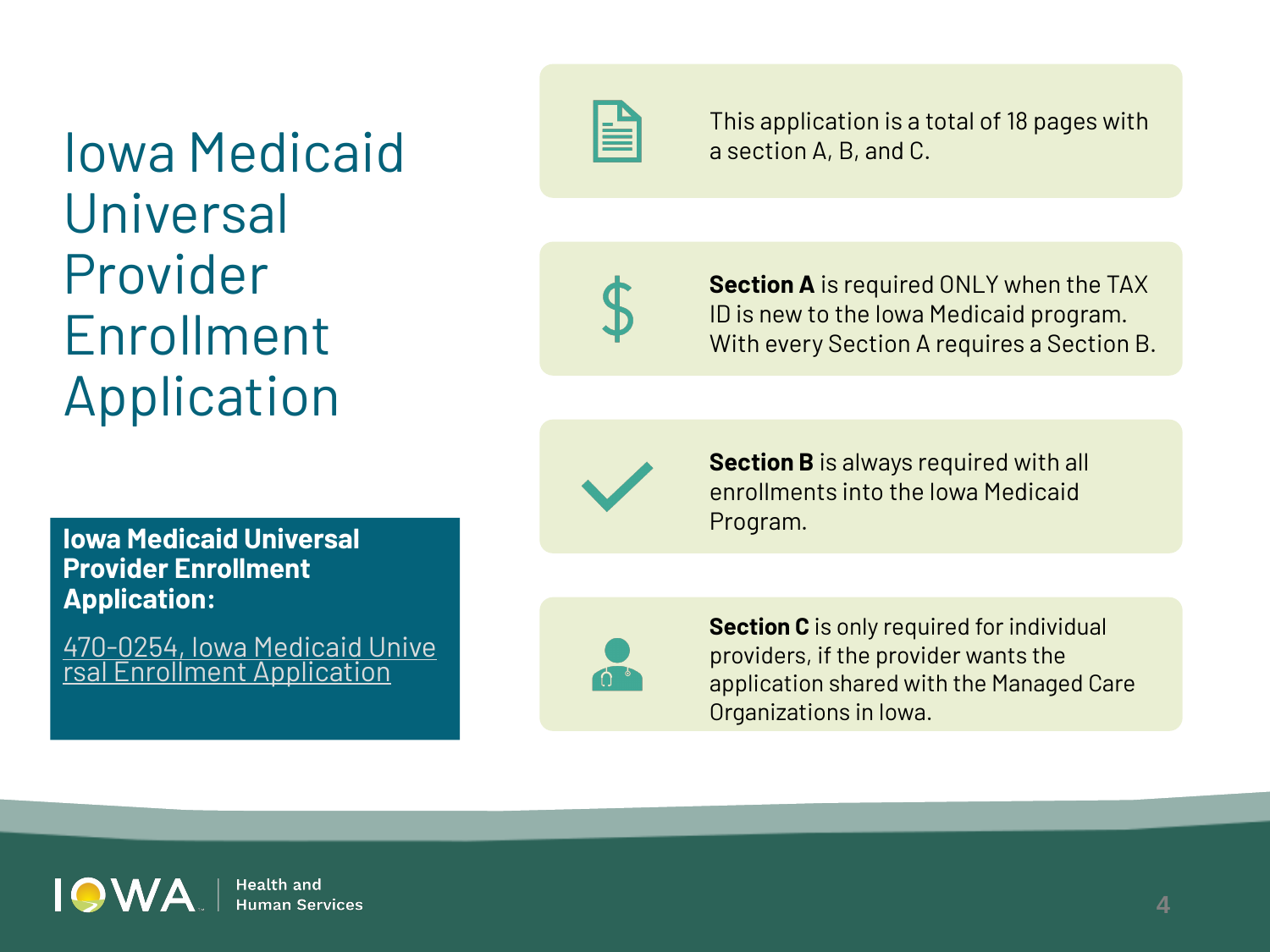

This application is a total of 18 pages with a section A, B, and C.
Section A is required ONLY when the TAX ID is new to the Iowa Medicaid program. With every Section A requires a Section B.
Section B is always required with all enrollments into the Iowa Medicaid Program.
Section C is only required for individual providers, if the provider wants the application shared with the Managed Care Organizations in Iowa.
Iowa Medicaid Universal Provider Enrollment Application
Iowa Medicaid Universal Provider Enrollment Application:
470-0254, Iowa Medicaid Universal Enrollment Application
4